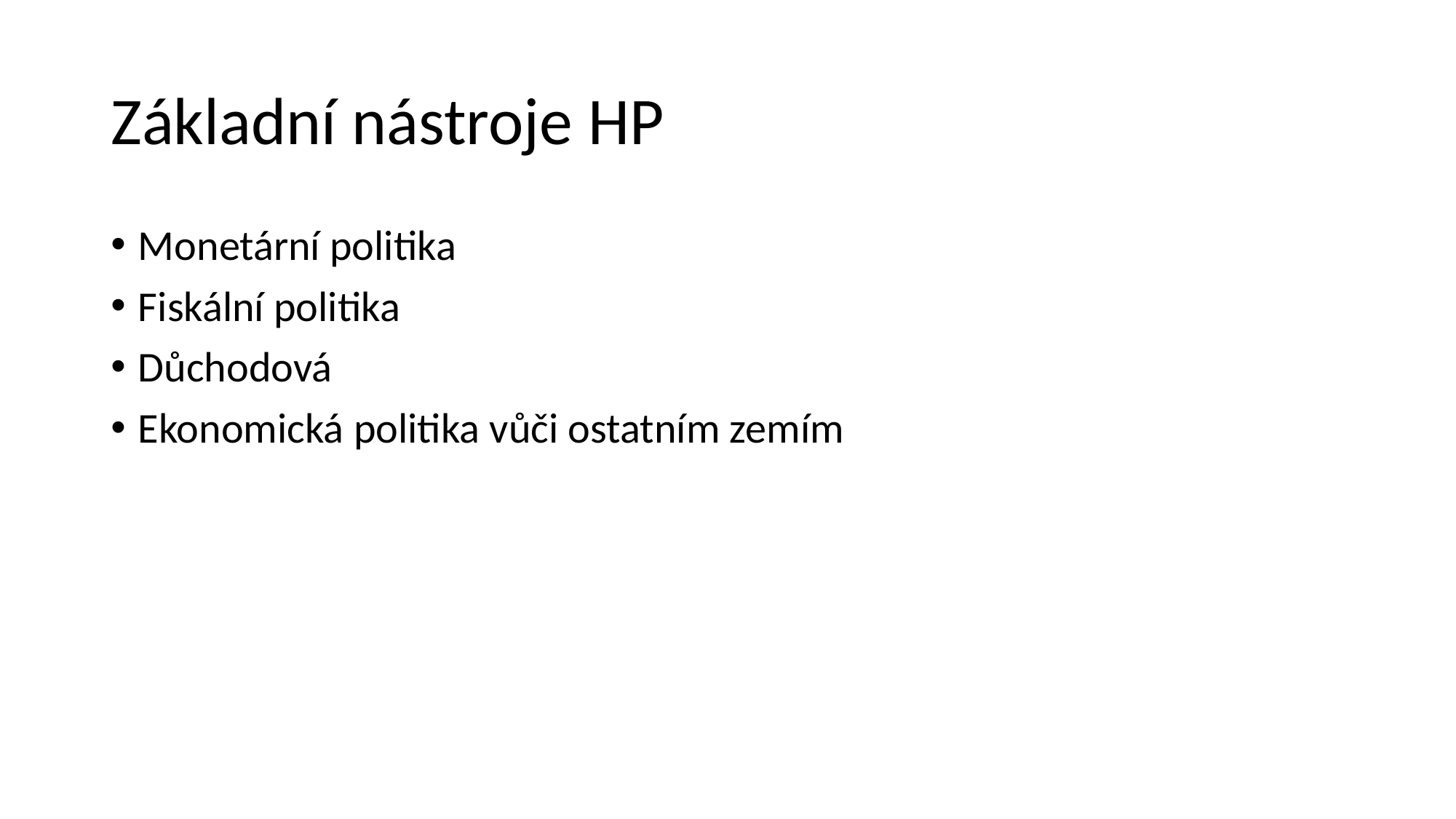

# Základní nástroje HP
Monetární politika
Fiskální politika
Důchodová
Ekonomická politika vůči ostatním zemím